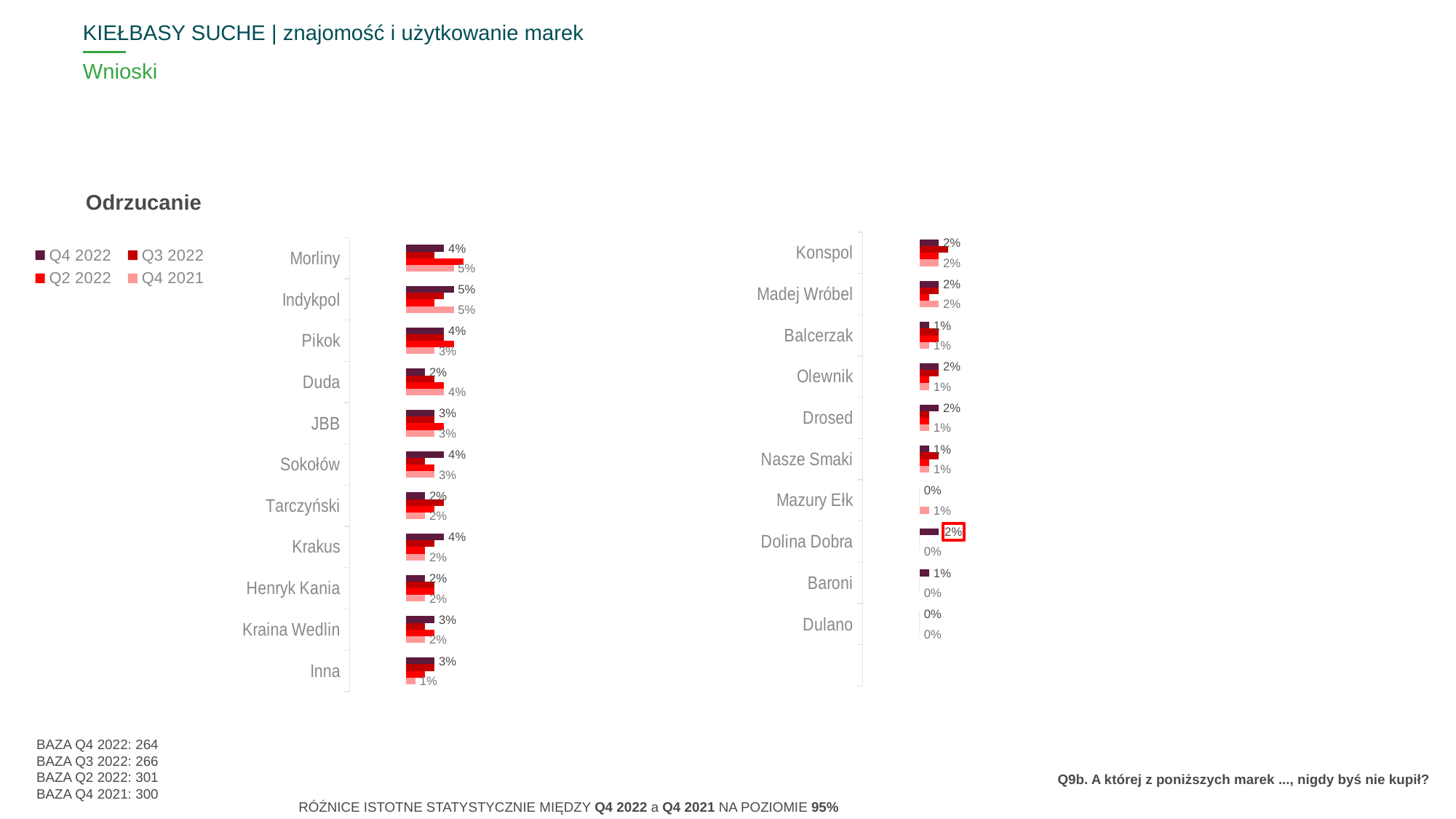

KIEŁBASY SUCHE | znajomość i użytkowanie marek
# Wnioski
Odrzucanie

### Chart

| Category | Kolumna2 |
|---|---|
| Konspol | None |
| Madej Wróbel | None |
| Balcerzak | None |
| Olewnik | None |
| Drosed | None |
| Nasze Smaki | None |
| Mazury Ełk | None |
| Dolina Dobra | None |
| Baroni | None |
| Dulano | None |

### Chart

| Category | Q4 2022 | Q3 2022 | Q2 2022 | Q4 2021 |
|---|---|---|---|---|
| Konspol | 0.02 | 0.03 | 0.02 | 0.02 |
| Madej Wróbel | 0.02 | 0.02 | 0.01 | 0.02 |
| Balcerzak | 0.01 | 0.02 | 0.02 | 0.01 |
| Olewnik | 0.02 | 0.02 | 0.01 | 0.01 |
| Drosed | 0.02 | 0.01 | 0.01 | 0.01 |
| Nasze Smaki | 0.01 | 0.02 | 0.01 | 0.01 |
| Mazury Ełk | 0.0 | 0.0 | 0.0 | 0.01 |
| Dolina Dobra | 0.02 | 0.0 | 0.0 | 0.0 |
| Baroni | 0.01 | 0.0 | 0.0 | 0.0 |
| Dulano | 0.0 | 0.0 | 0.0 | 0.0 |

### Chart

| Category | Kolumna2 |
|---|---|
| Morliny | None |
| Indykpol | None |
| Pikok | None |
| Duda | None |
| JBB | None |
| Sokołów | None |
| Tarczyński | None |
| Krakus | None |
| Henryk Kania | None |
| Kraina Wedlin | None |
| Inna | None |

### Chart

| Category | Q4 2022 | Q3 2022 | Q2 2022 | Q4 2021 |
|---|---|---|---|---|
| Morliny | 0.04 | 0.03 | 0.06 | 0.05 |
| Indykpol | 0.05 | 0.04 | 0.03 | 0.05 |
| Pikok | 0.04 | 0.04 | 0.05 | 0.03 |
| Duda | 0.02 | 0.03 | 0.04 | 0.04 |
| JBB | 0.03 | 0.03 | 0.04 | 0.03 |
| Sokołów | 0.04 | 0.02 | 0.03 | 0.03 |
| Tarczyński | 0.02 | 0.04 | 0.03 | 0.02 |
| Krakus | 0.04 | 0.03 | 0.02 | 0.02 |
| Henryk Kania | 0.02 | 0.03 | 0.03 | 0.02 |
| Kraina Wedlin | 0.03 | 0.02 | 0.03 | 0.02 |
| Inna | 0.03 | 0.03 | 0.02 | 0.01 |

### Chart

| Category | Q4 2022 | Q3 2022 | Q2 2022 | Q4 2021 |
|---|---|---|---|---|
|  | None | None | None | None |
|  | None | None | None | None |
|  | None | None | None | None |
|  | None | None | None | None |
|  | None | None | None | None |
|  | None | None | None | None |
|  | None | None | None | None |
BAZA Q4 2022: 264
BAZA Q3 2022: 266
BAZA Q2 2022: 301
BAZA Q4 2021: 300
Q9b. A której z poniższych marek ..., nigdy byś nie kupił?
RÓŻNICE ISTOTNE STATYSTYCZNIE MIĘDZY Q4 2022 a Q4 2021 NA POZIOMIE 95%